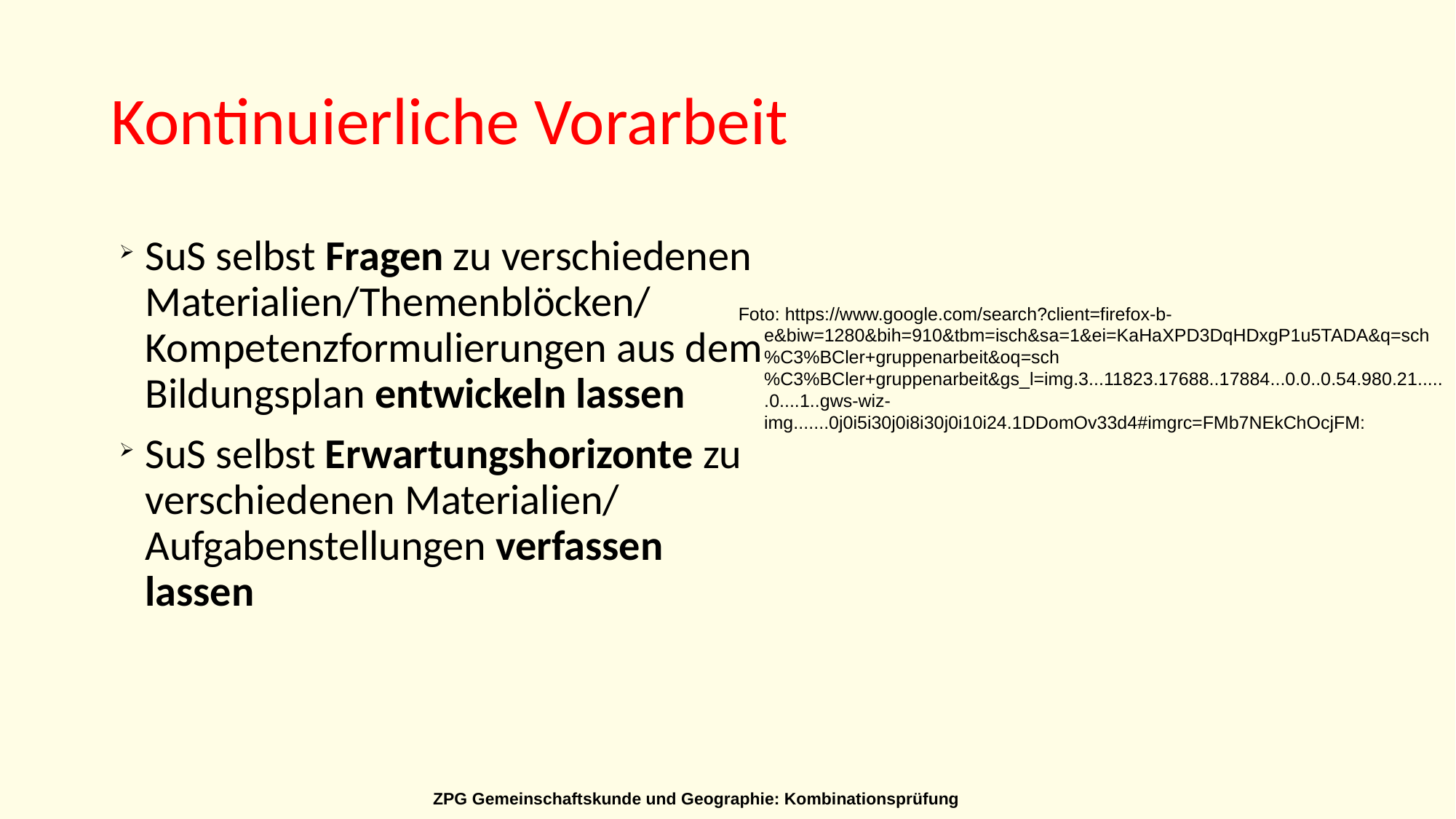

Kontinuierliche Vorarbeit

SuS selbst Fragen zu verschiedenen Materialien/Themenblöcken/ Kompetenzformulierungen aus dem Bildungsplan entwickeln lassen
SuS selbst Erwartungshorizonte zu verschiedenen Materialien/ Aufgabenstellungen verfassen lassen

Foto: https://www.google.com/search?client=firefox-b-e&biw=1280&bih=910&tbm=isch&sa=1&ei=KaHaXPD3DqHDxgP1u5TADA&q=sch%C3%BCler+gruppenarbeit&oq=sch%C3%BCler+gruppenarbeit&gs_l=img.3...11823.17688..17884...0.0..0.54.980.21......0....1..gws-wiz-img.......0j0i5i30j0i8i30j0i10i24.1DDomOv33d4#imgrc=FMb7NEkChOcjFM: